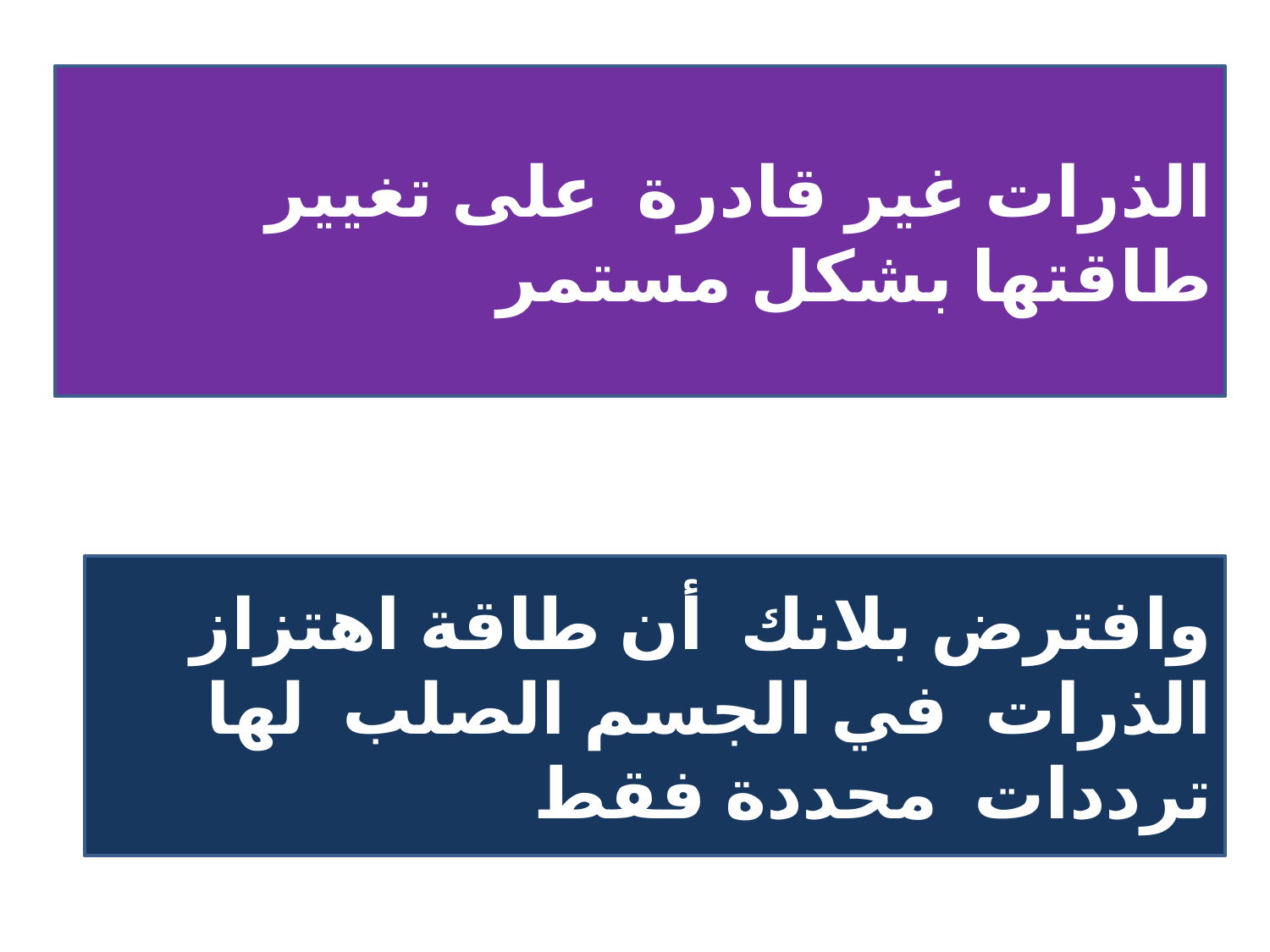

الذرات غير قادرة  على تغيير  طاقتها بشكل مستمر
وافترض بلانك  أن طاقة اهتزاز الذرات  في الجسم الصلب  لها ترددات  محددة فقط